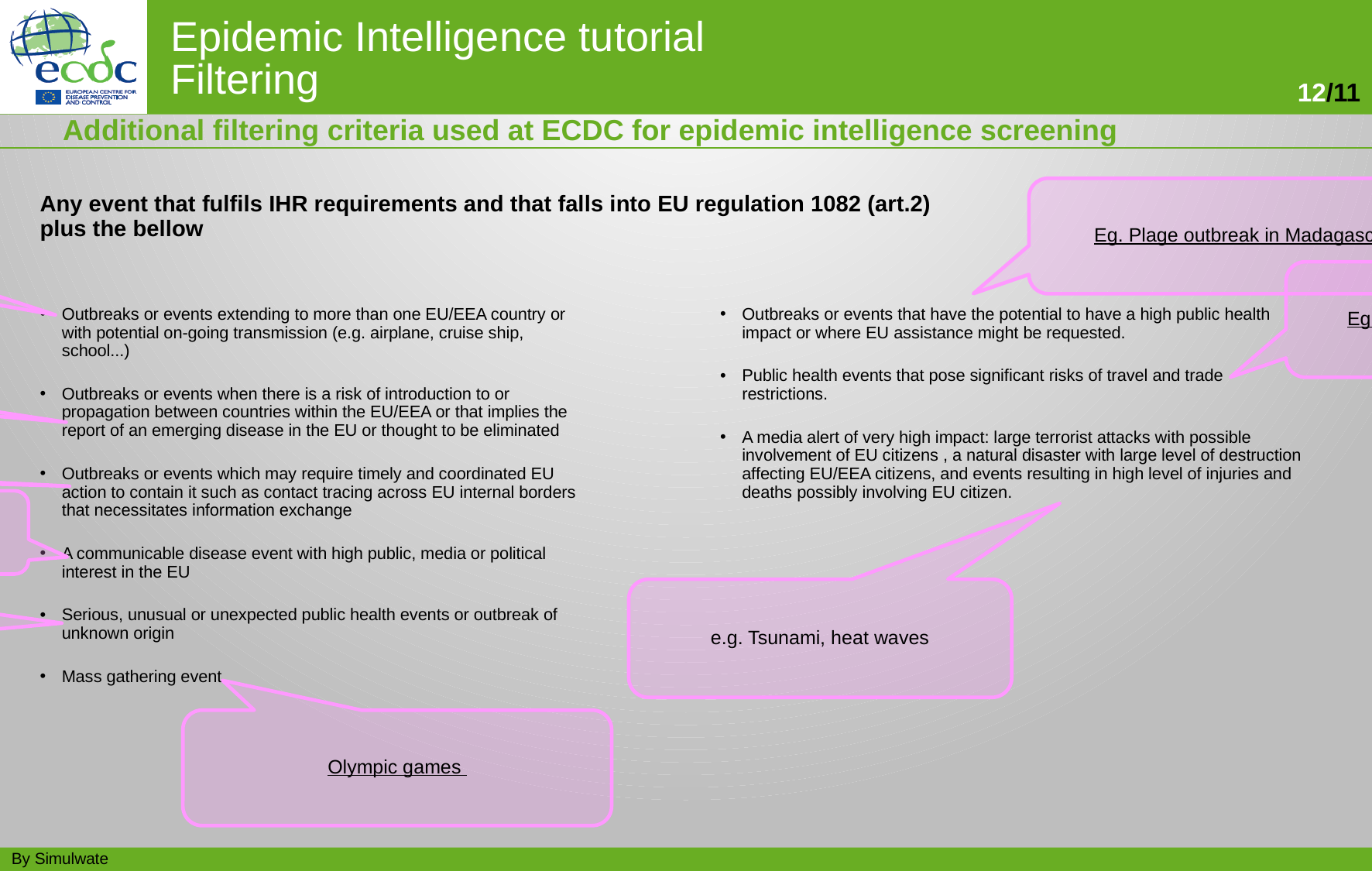

Additional filtering criteria used at ECDC for epidemic intelligence screening
Eg. XDR  TB in Airplane
Eg. Plage outbreak in Madagascar
Any event that fulfils IHR requirements and that falls into EU regulation 1082 (art.2) plus the bellow
Eg. Avian influenza for poultry trade

Outbreaks or events extending to more than one EU/EEA country or with potential on-going transmission (e.g. airplane, cruise ship, school...)

Outbreaks or events when there is a risk of introduction to or propagation between countries within the EU/EEA or that implies the report of an emerging disease in the EU or thought to be eliminated

Outbreaks or events which may require timely and coordinated EU action to contain it such as contact tracing across EU internal borders that necessitates information exchange

A communicable disease event with high public, media or political interest in the EU

Serious, unusual or unexpected public health events or outbreak of unknown origin

Mass gathering event

Outbreaks or events that have the potential to have a high public health impact or where EU assistance might be requested.

Public health events that pose significant risks of travel and trade restrictions.

A media alert of very high impact: large terrorist attacks with possible involvement of EU citizens , a natural disaster with large level of destruction affecting EU/EEA citizens, and events resulting in high level of injuries and deaths possibly involving EU citizen.

Eg.  Case of rabies following the importation of a diseased dog in Spain
Eg. Importation of Lassa fever in The netherlands, case had contacts with residents of other countries
Eg. Health care worker infected with Ebola in an EU country
e.g. Tsunami, heat waves
Eg.(microcephaly in brazil before establishing the causal link with maternal zika virus infection)
Olympic games